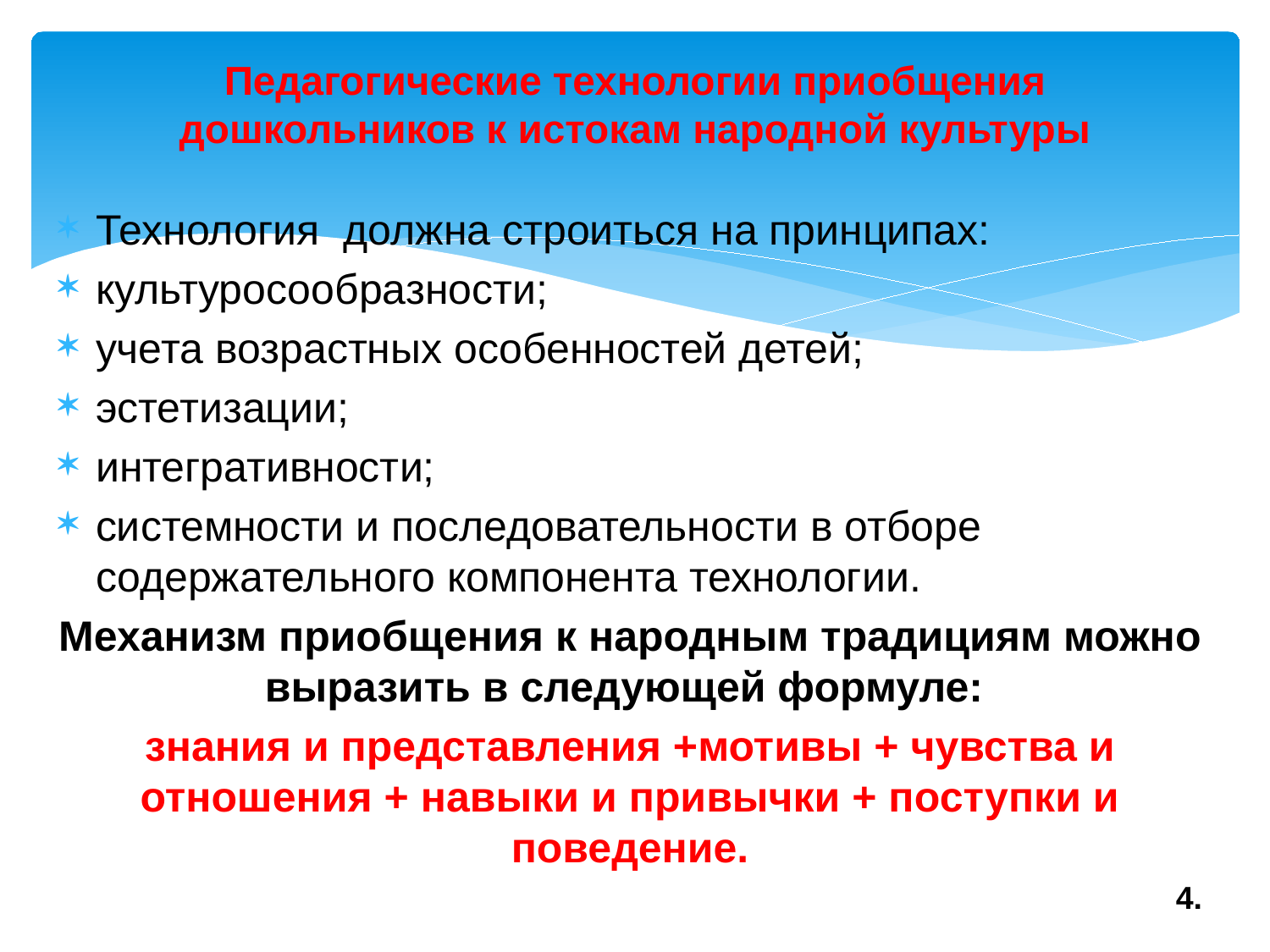

# Педагогические технологии приобщения дошкольников к истокам народной культуры
Технология  должна строиться на принципах:
культуросообразности;
учета возрастных особенностей детей;
эстетизации;
интегративности;
системности и последовательности в отборе содержательного компонента технологии.
Механизм приобщения к народным традициям можно выразить в следующей формуле:
знания и представления +мотивы + чувства и отношения + навыки и привычки + поступки и поведение.
4.